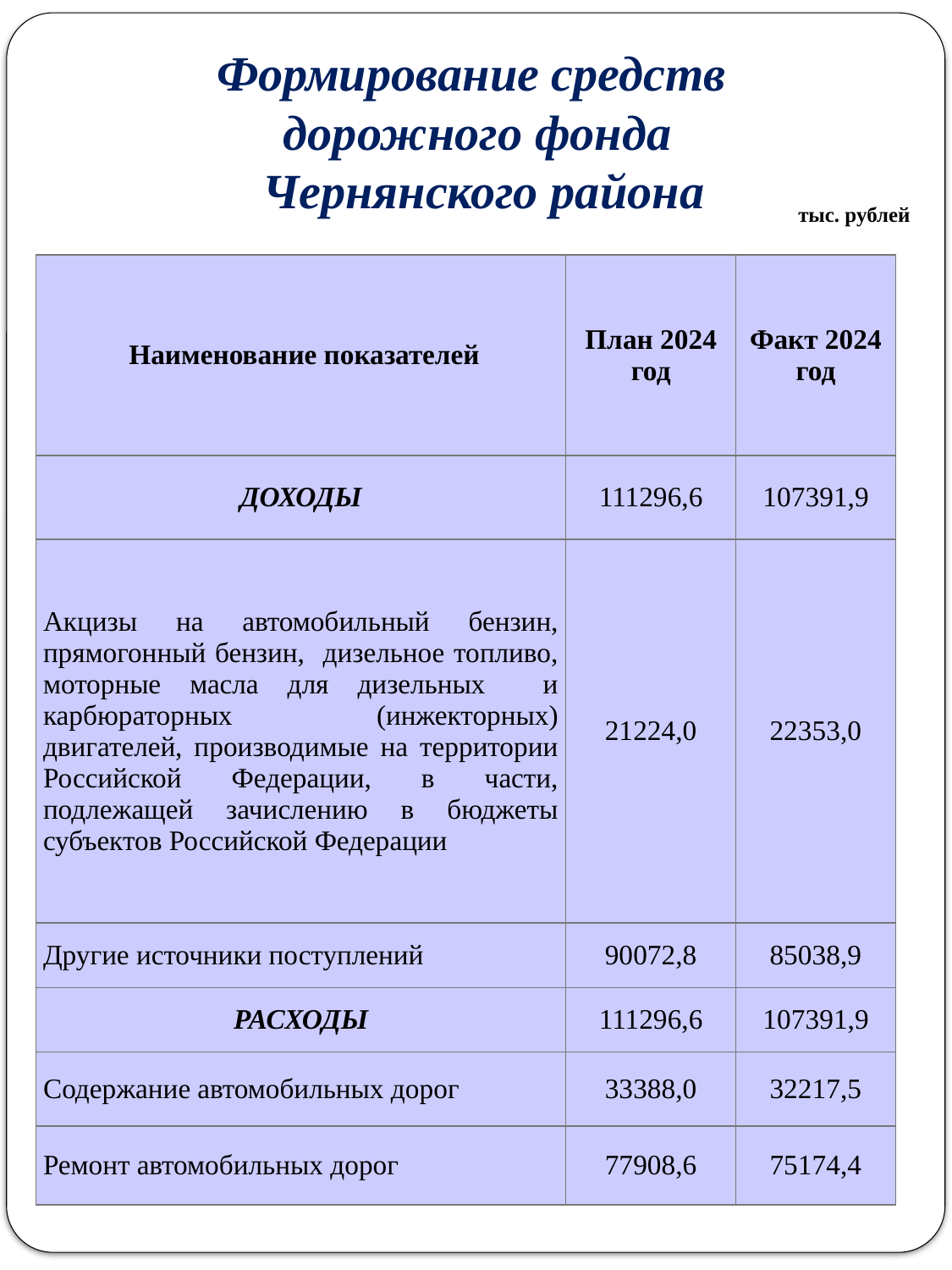

Формирование средств
дорожного фонда
Чернянского района
тыс. рублей
| Наименование показателей | План 2024 год | Факт 2024 год |
| --- | --- | --- |
| ДОХОДЫ | 111296,6 | 107391,9 |
| Акцизы на автомобильный бензин, прямогонный бензин, дизельное топливо, моторные масла для дизельных и карбюраторных (инжекторных) двигателей, производимые на территории Российской Федерации, в части, подлежащей зачислению в бюджеты субъектов Российской Федерации | 21224,0 | 22353,0 |
| Другие источники поступлений | 90072,8 | 85038,9 |
| РАСХОДЫ | 111296,6 | 107391,9 |
| Содержание автомобильных дорог | 33388,0 | 32217,5 |
| Ремонт автомобильных дорог | 77908,6 | 75174,4 |